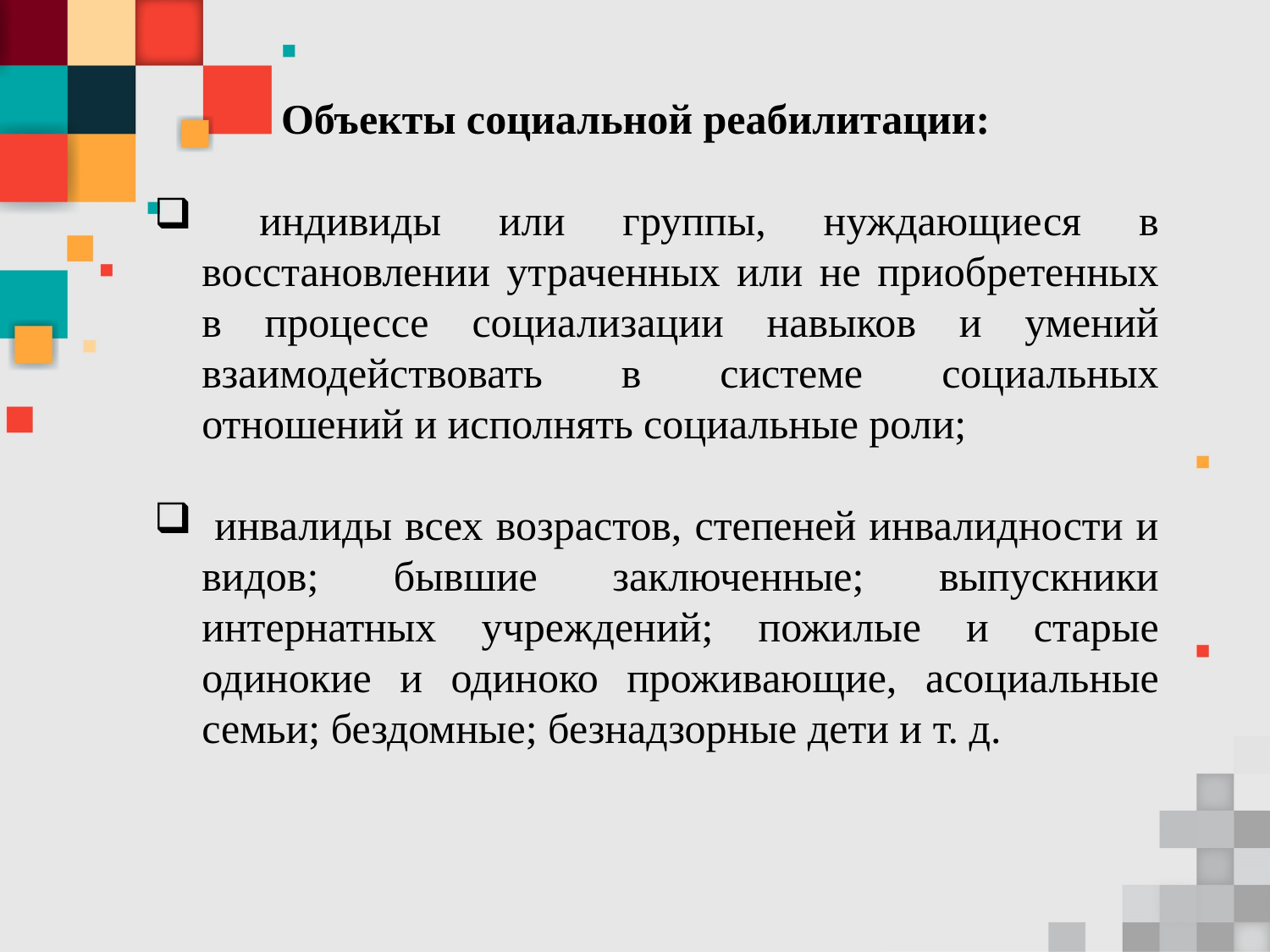

Объекты социальной реабилитации:

 индивиды или группы, нуждающиеся в восстановлении утраченных или не приобретенных в процессе социализации навыков и умений взаимодействовать в системе социальных отношений и исполнять социальные роли;

 инвалиды всех возрастов, степеней инвалидности и видов; бывшие заключенные; выпускники интернатных учреждений; пожилые и старые одинокие и одиноко проживающие, асоциальные семьи; бездомные; безнадзорные дети и т. д.